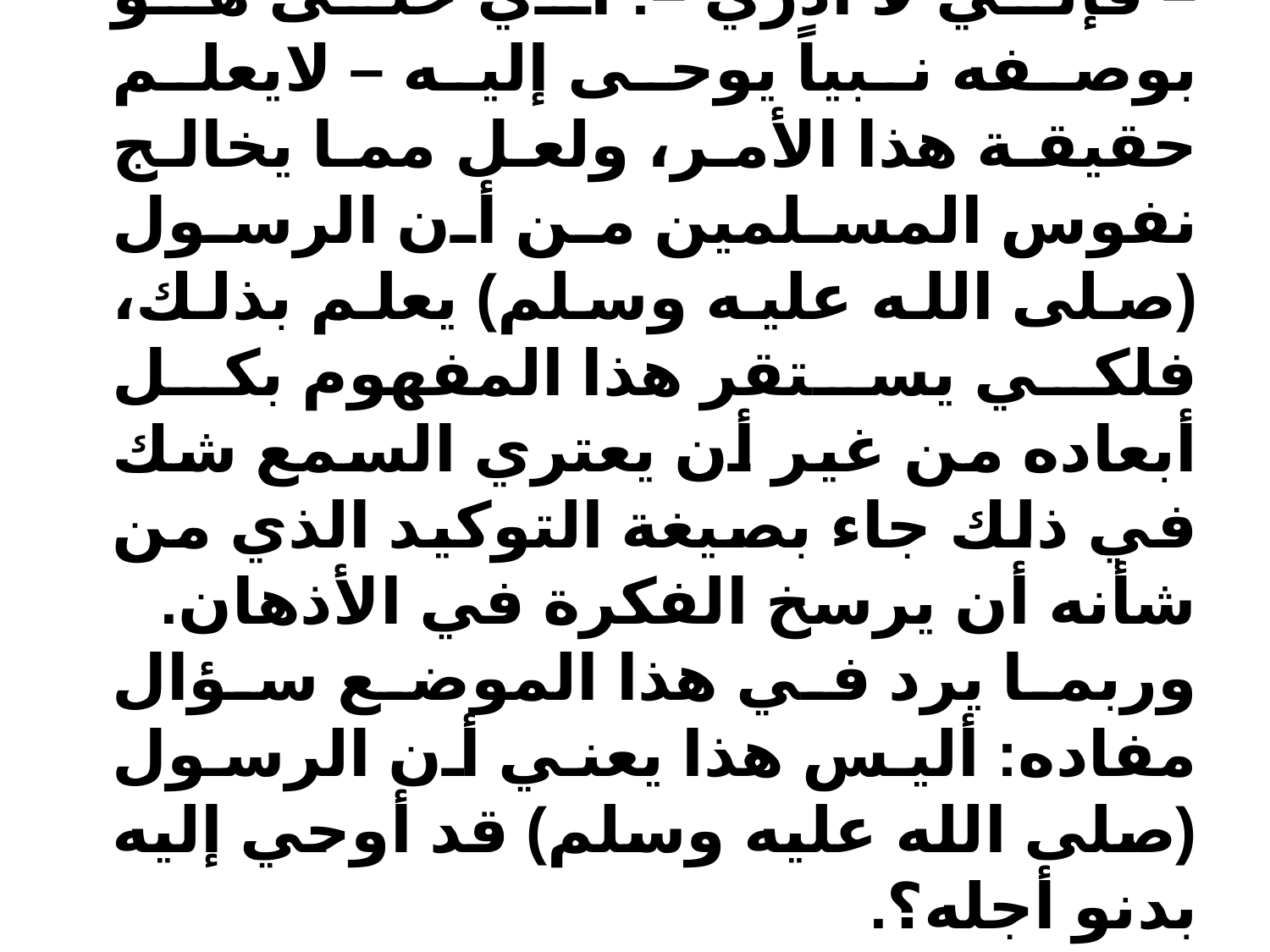

سيكون رحيله.
– فإني لا أدري –: أي حتى هو بوصفه نبياً يوحى إليه – لايعلم حقيقة هذا الأمر، ولعل مما يخالج نفوس المسلمين من أن الرسول (صلى الله عليه وسلم) يعلم بذلك، فلكي يستقر هذا المفهوم بكل أبعاده من غير أن يعتري السمع شك في ذلك جاء بصيغة التوكيد الذي من شأنه أن يرسخ الفكرة في الأذهان.
وربما يرد في هذا الموضع سؤال مفاده: أليس هذا يعني أن الرسول (صلى الله عليه وسلم) قد أوحي إليه بدنو أجله؟.